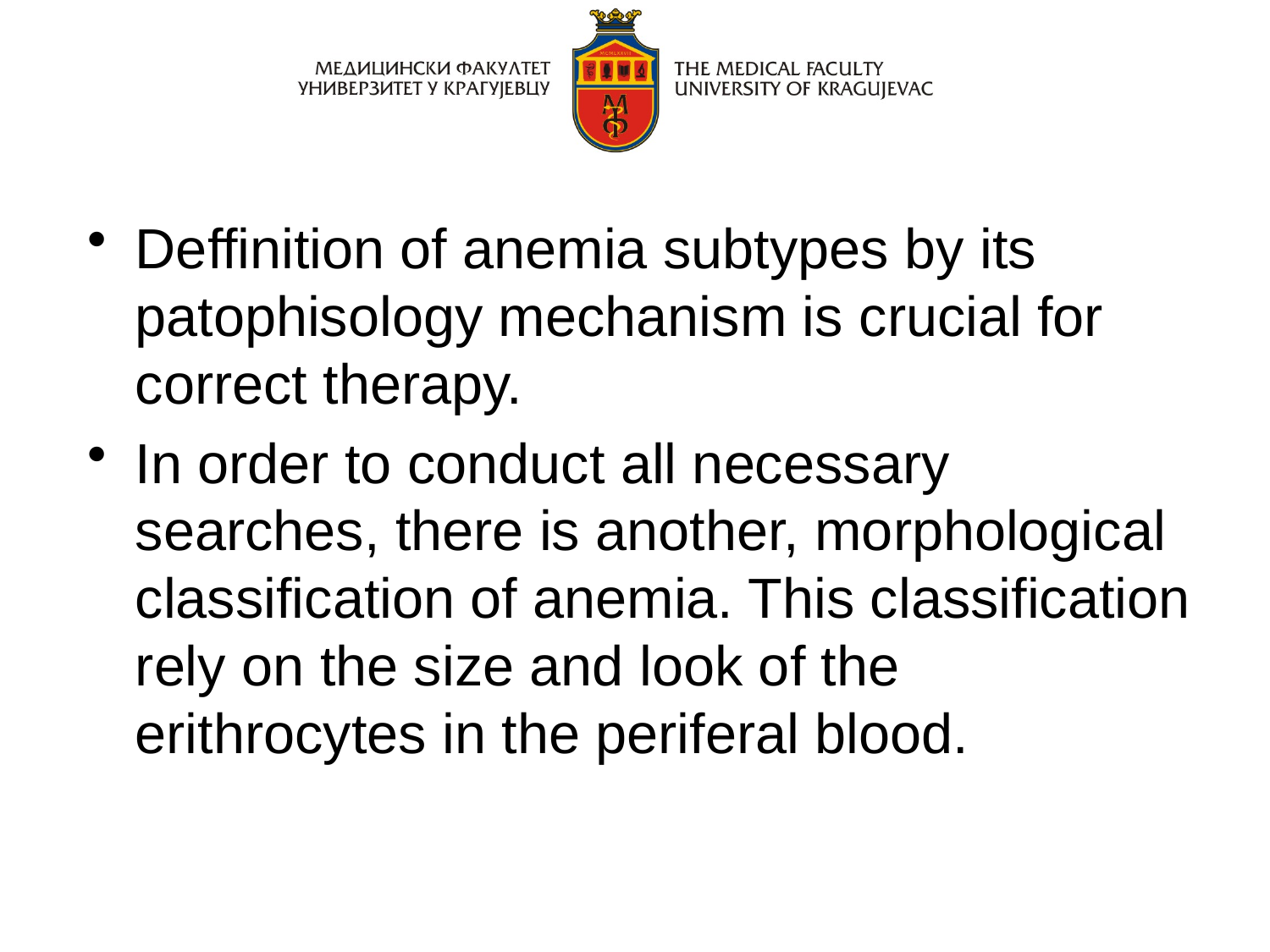

Deffinition of anemia subtypes by its patophisology mechanism is crucial for correct therapy.
In order to conduct all necessary searches, there is another, morphological classification of anemia. This classification rely on the size and look of the erithrocytes in the periferal blood.